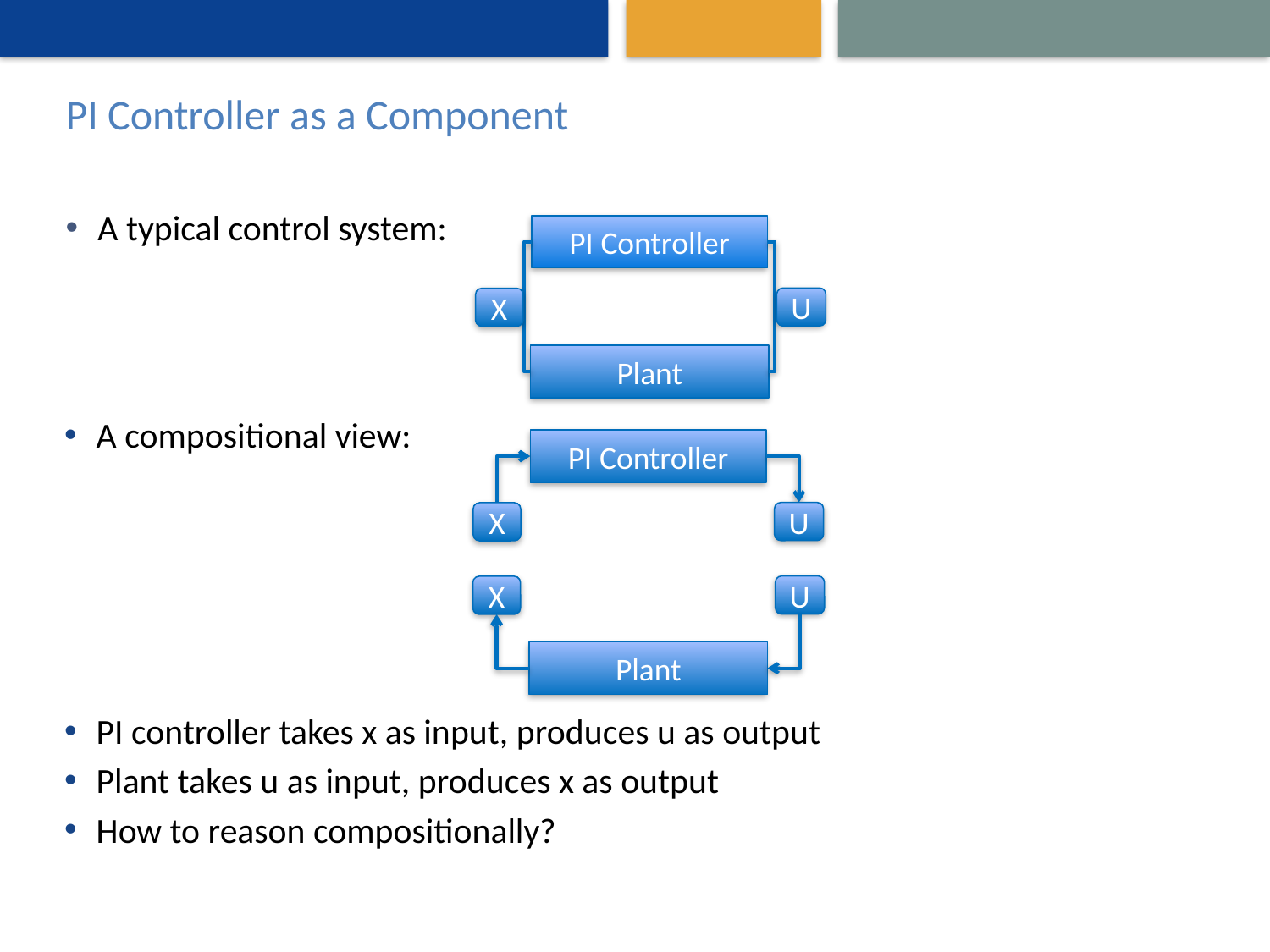

# PI Controller as a Component
A typical control system:

PI Controller
U
X
Plant
A compositional view:

PI controller takes x as input, produces u as output
Plant takes u as input, produces x as output
How to reason compositionally?
PI Controller
U
X
U
X
Plant